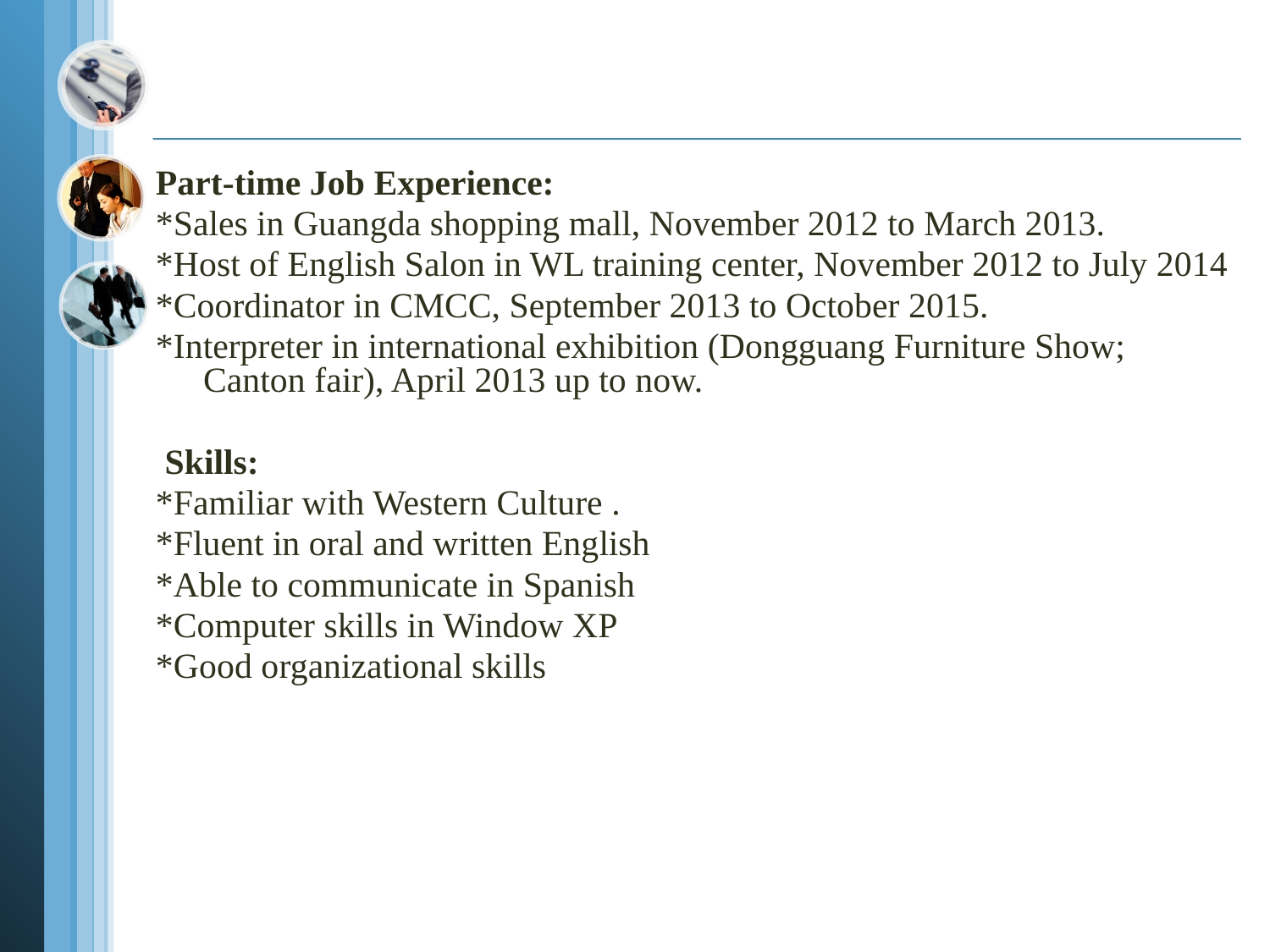

Part-time Job Experience:
*Sales in Guangda shopping mall, November 2012 to March 2013.
*Host of English Salon in WL training center, November 2012 to July 2014
*Coordinator in CMCC, September 2013 to October 2015.
*Interpreter in international exhibition (Dongguang Furniture Show; Canton fair), April 2013 up to now.

 Skills:
*Familiar with Western Culture .
*Fluent in oral and written English
*Able to communicate in Spanish
*Computer skills in Window XP
*Good organizational skills